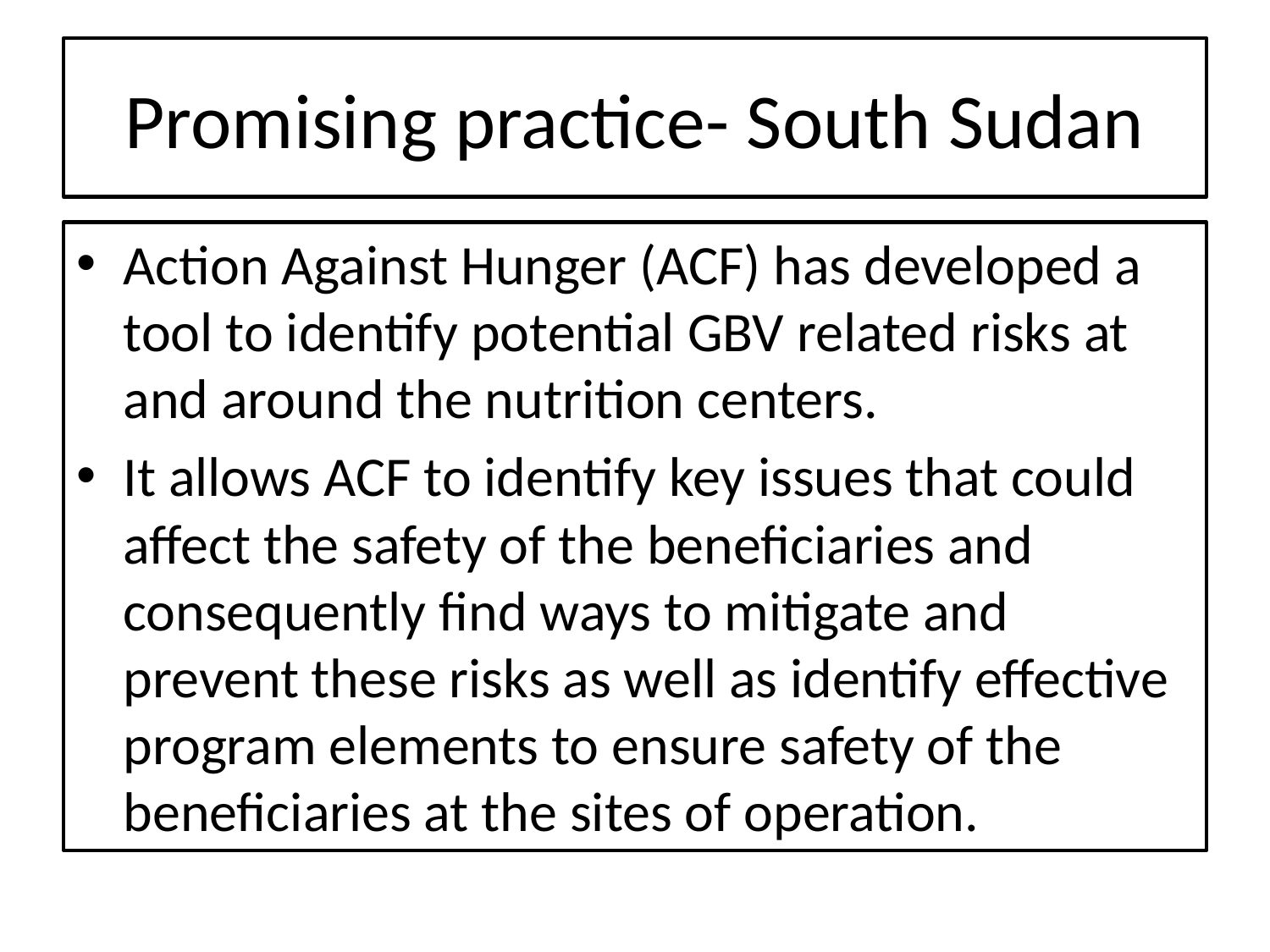

# Promising practice- South Sudan
Action Against Hunger (ACF) has developed a tool to identify potential GBV related risks at and around the nutrition centers.
It allows ACF to identify key issues that could affect the safety of the beneficiaries and consequently find ways to mitigate and prevent these risks as well as identify effective program elements to ensure safety of the beneficiaries at the sites of operation.